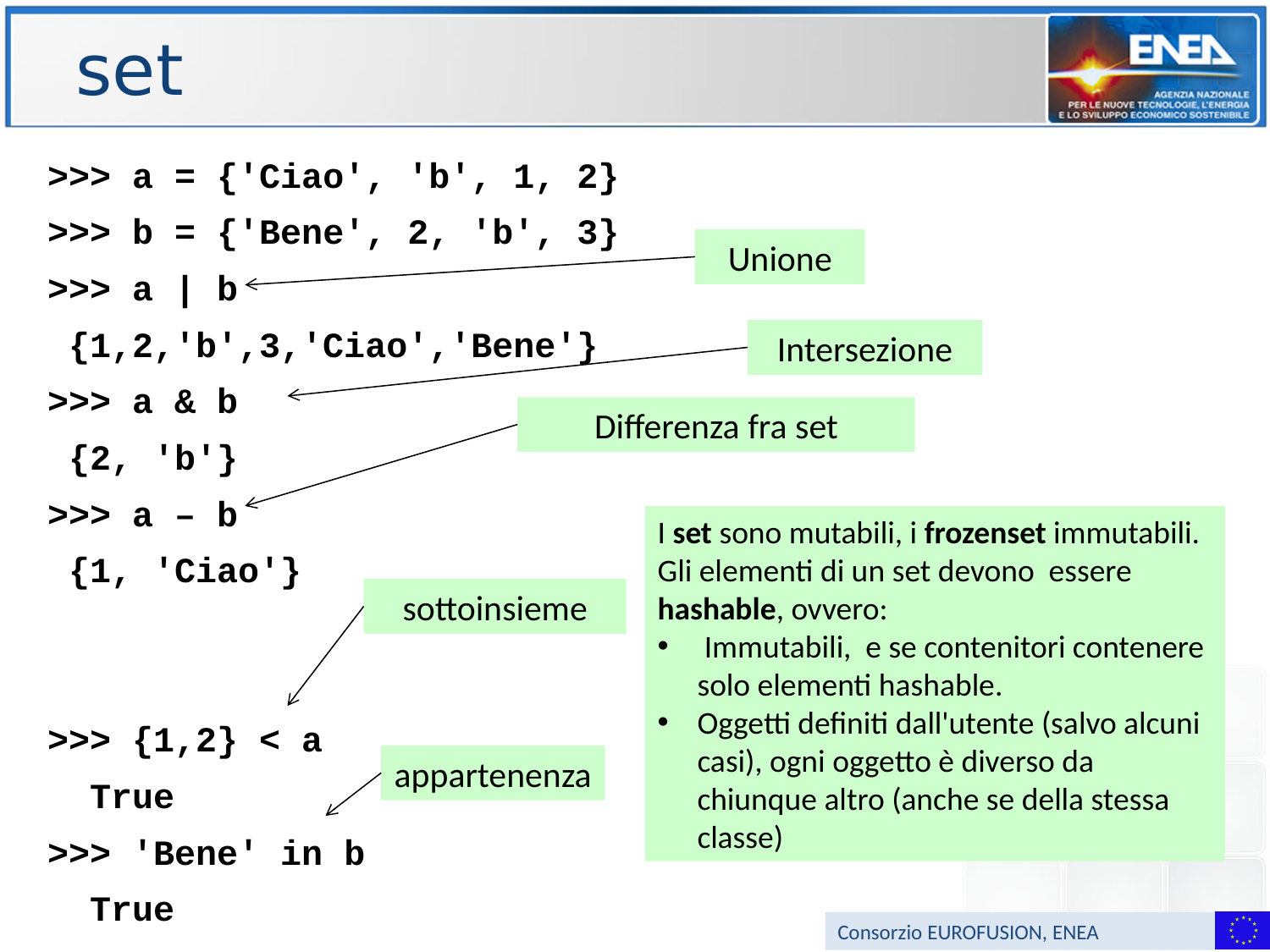

# set
>>> a = {'Ciao', 'b', 1, 2}
>>> b = {'Bene', 2, 'b', 3}
>>> a | b
 {1,2,'b',3,'Ciao','Bene'}
>>> a & b
 {2, 'b'}
>>> a – b
 {1, 'Ciao'}

>>> {1,2} < a
  True
>>> 'Bene' in b
  True
Unione
Intersezione
Differenza fra set
I set sono mutabili, i frozenset immutabili.
Gli elementi di un set devono  essere hashable, ovvero:
 Immutabili,  e se contenitori contenere solo elementi hashable.
Oggetti definiti dall'utente (salvo alcuni casi), ogni oggetto è diverso da chiunque altro (anche se della stessa classe)
sottoinsieme
appartenenza